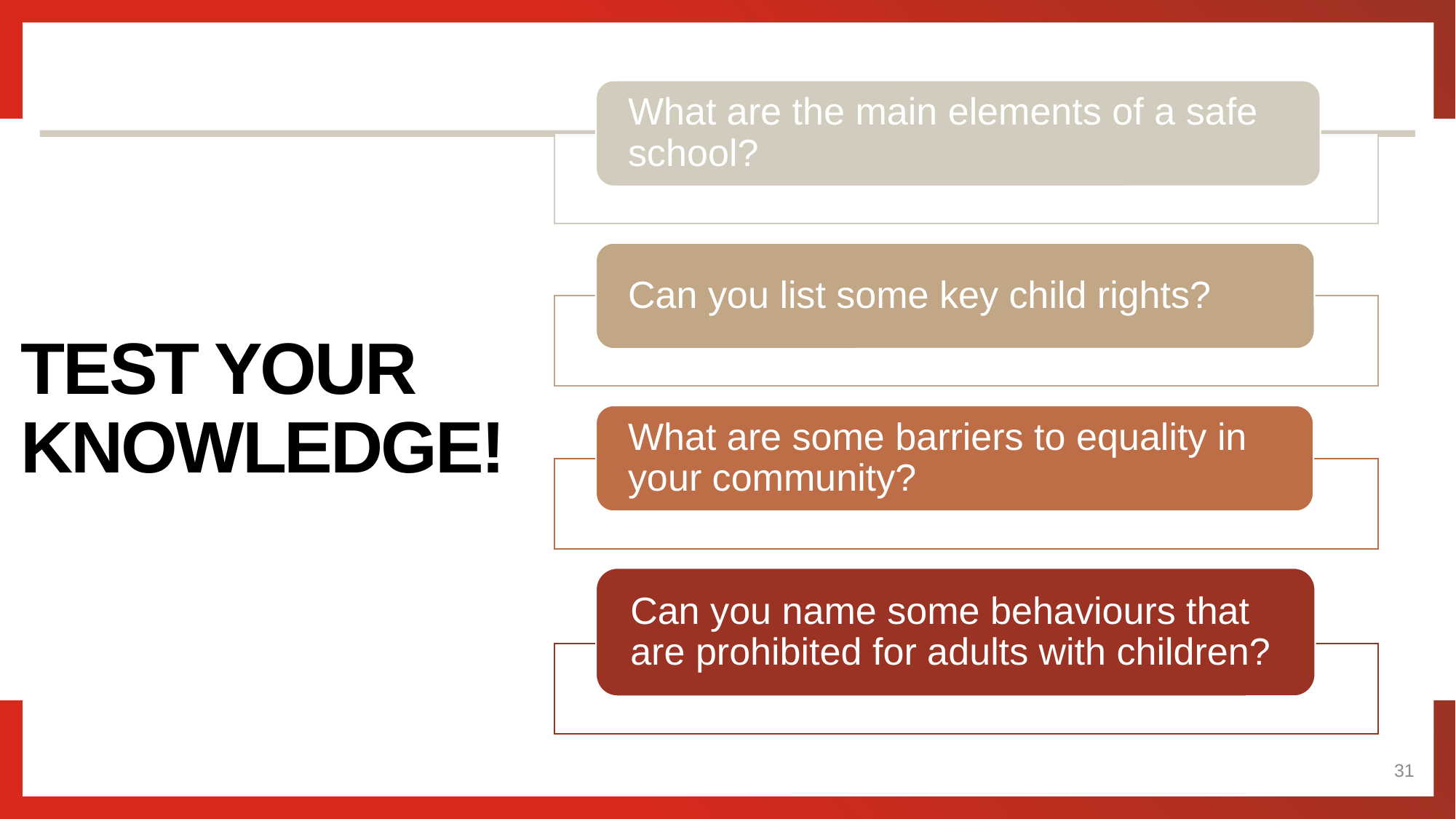

What are the main elements of a safe school?
Can you list some key child rights?
What are some barriers to equality in your community?
Can you name some behaviours that are prohibited for adults with children?
# Test your knowledge!
31